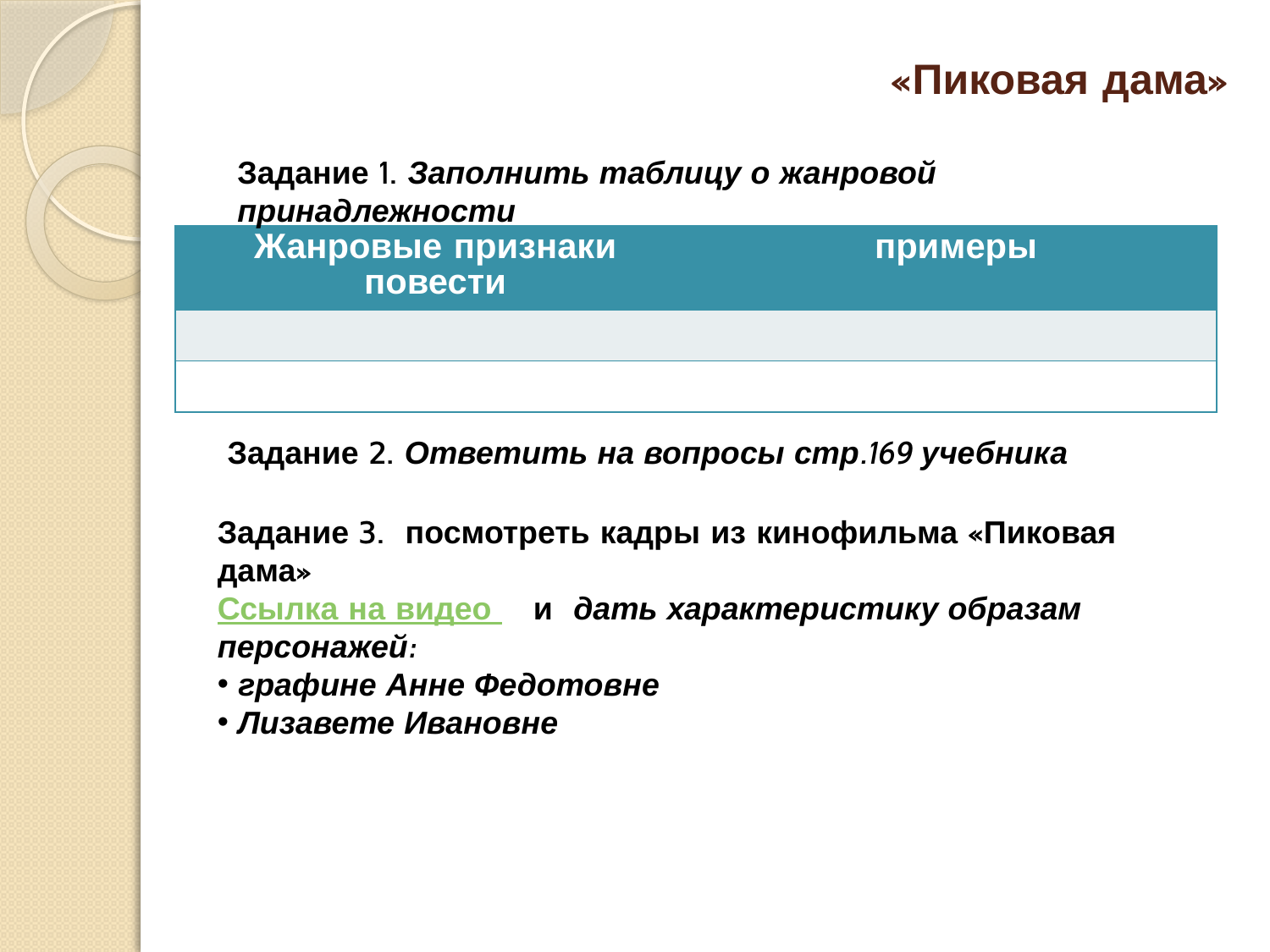

# «Пиковая дама»
Задание 1. Заполнить таблицу о жанровой принадлежности
| Жанровые признаки повести | примеры |
| --- | --- |
|  |  |
|  |  |
Задание 2. Ответить на вопросы стр.169 учебника
Задание 3.  посмотреть кадры из кинофильма «Пиковая дама»
Ссылка на видео    и  дать характеристику образам персонажей:
 графине Анне Федотовне
 Лизавете Ивановне